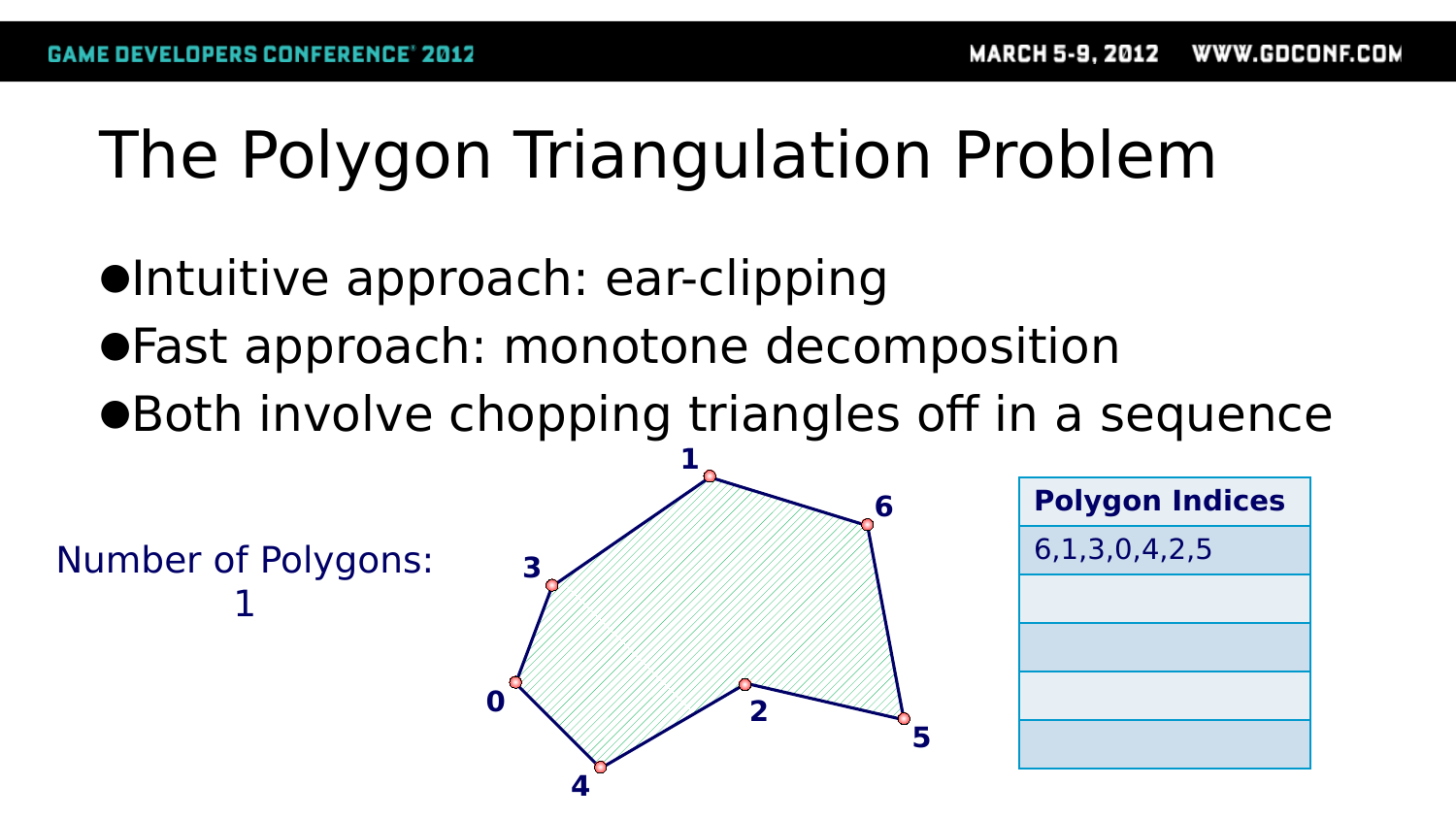

# The Polygon Triangulation Problem
Intuitive approach: ear-clipping
Fast approach: monotone decomposition
Both involve chopping triangles off in a sequence
1
6
3
0
2
5
4

| Polygon Indices |
| --- |
| 6,1,3,0,4,2,5 |
|  |
|  |
|  |
|  |
Number of Polygons:
1